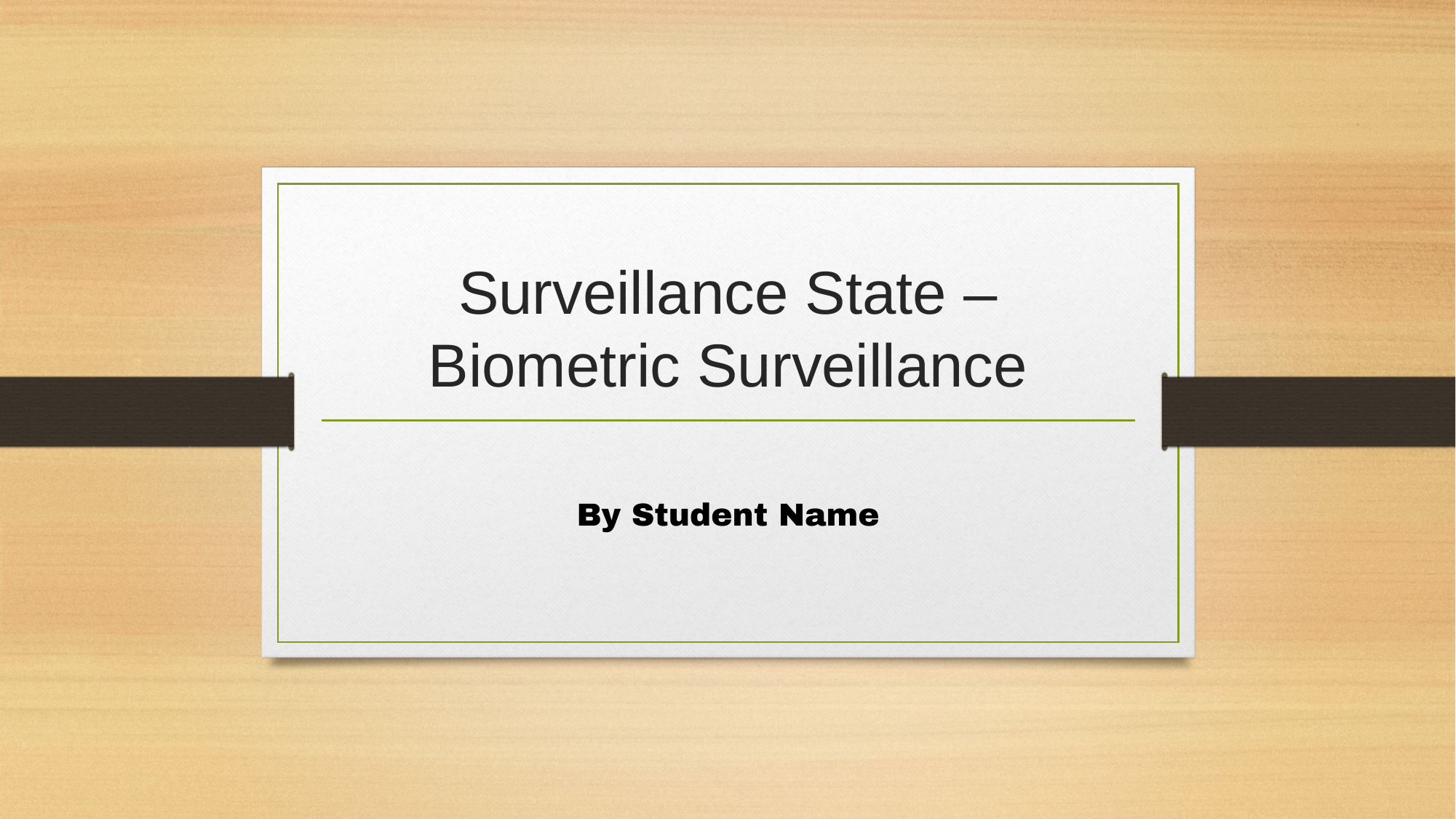

# Surveillance State – Biometric Surveillance
By Student Name